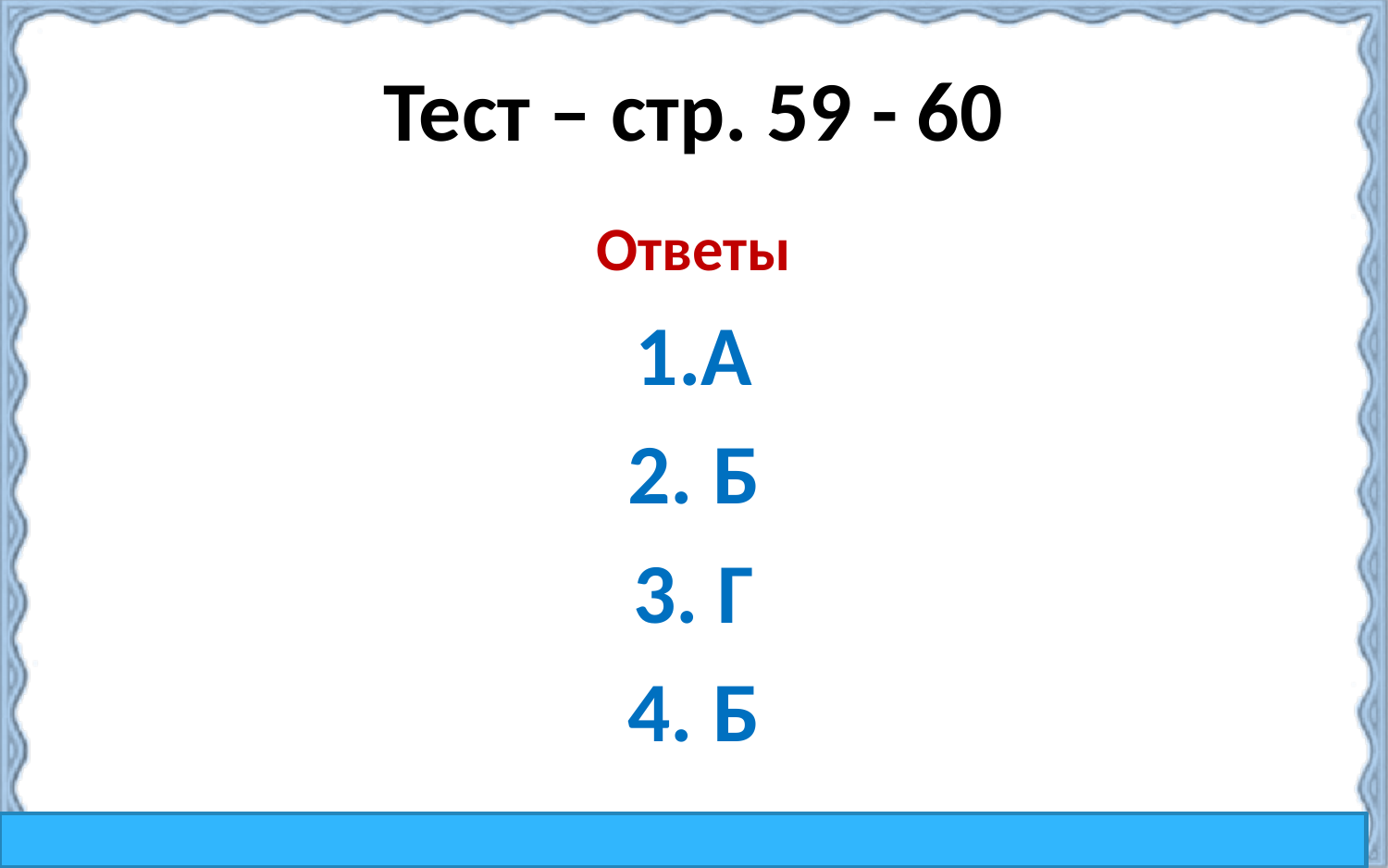

# Тест – стр. 59 - 60
Ответы
1.А
2. Б
3. Г
4. Б